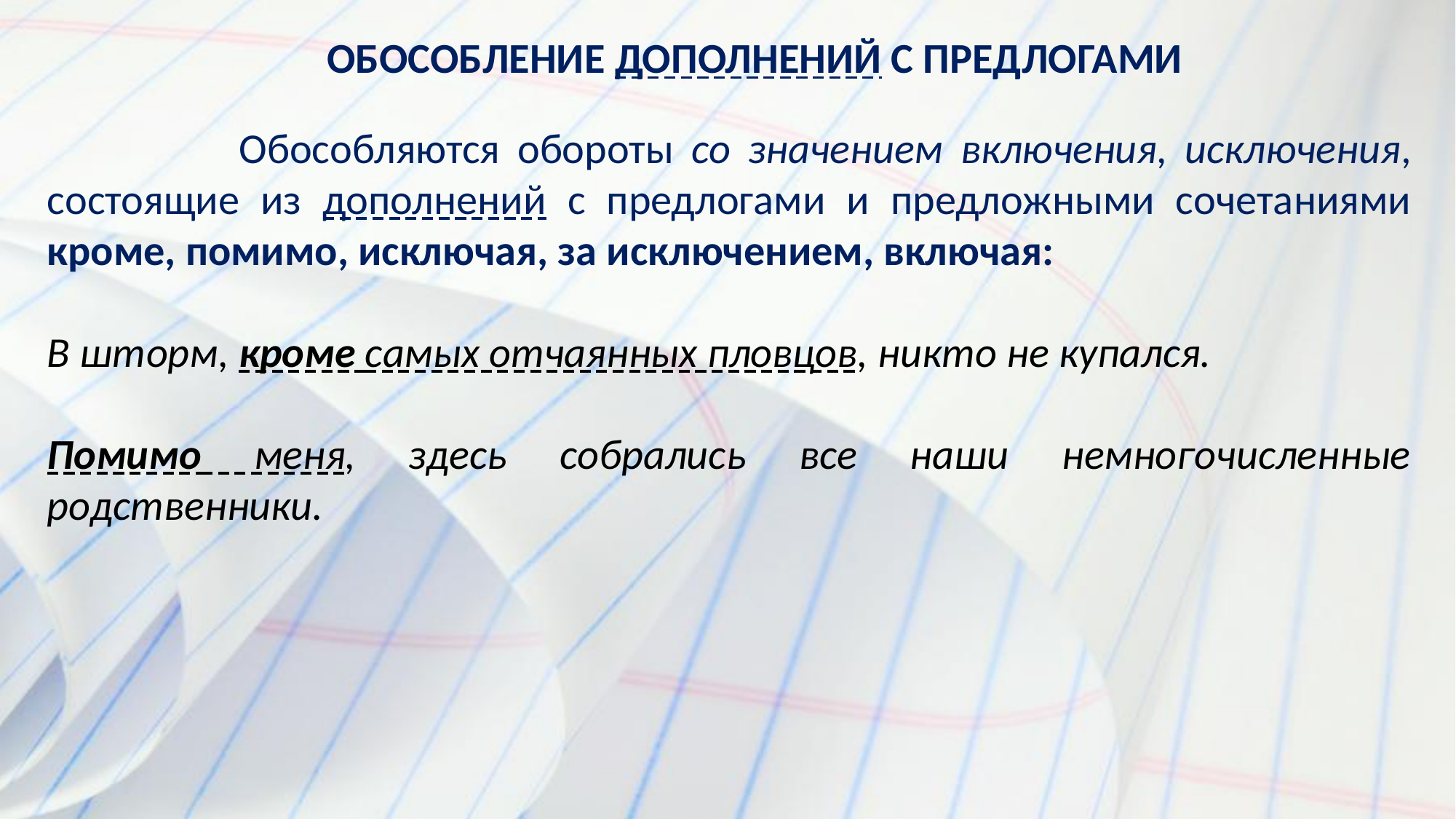

ОБОСОБЛЕНИЕ ДОПОЛНЕНИЙ С ПРЕДЛОГАМИ
            Обособляются обороты со значением включения, исключения, состоящие из дополнений с предлогами и предложными сочетаниями кроме, помимо, исключая, за исключением, включая:

В шторм, кроме самых отчаянных пловцов, никто не купался.

Помимо меня, здесь собрались все наши немногочисленные родственники.